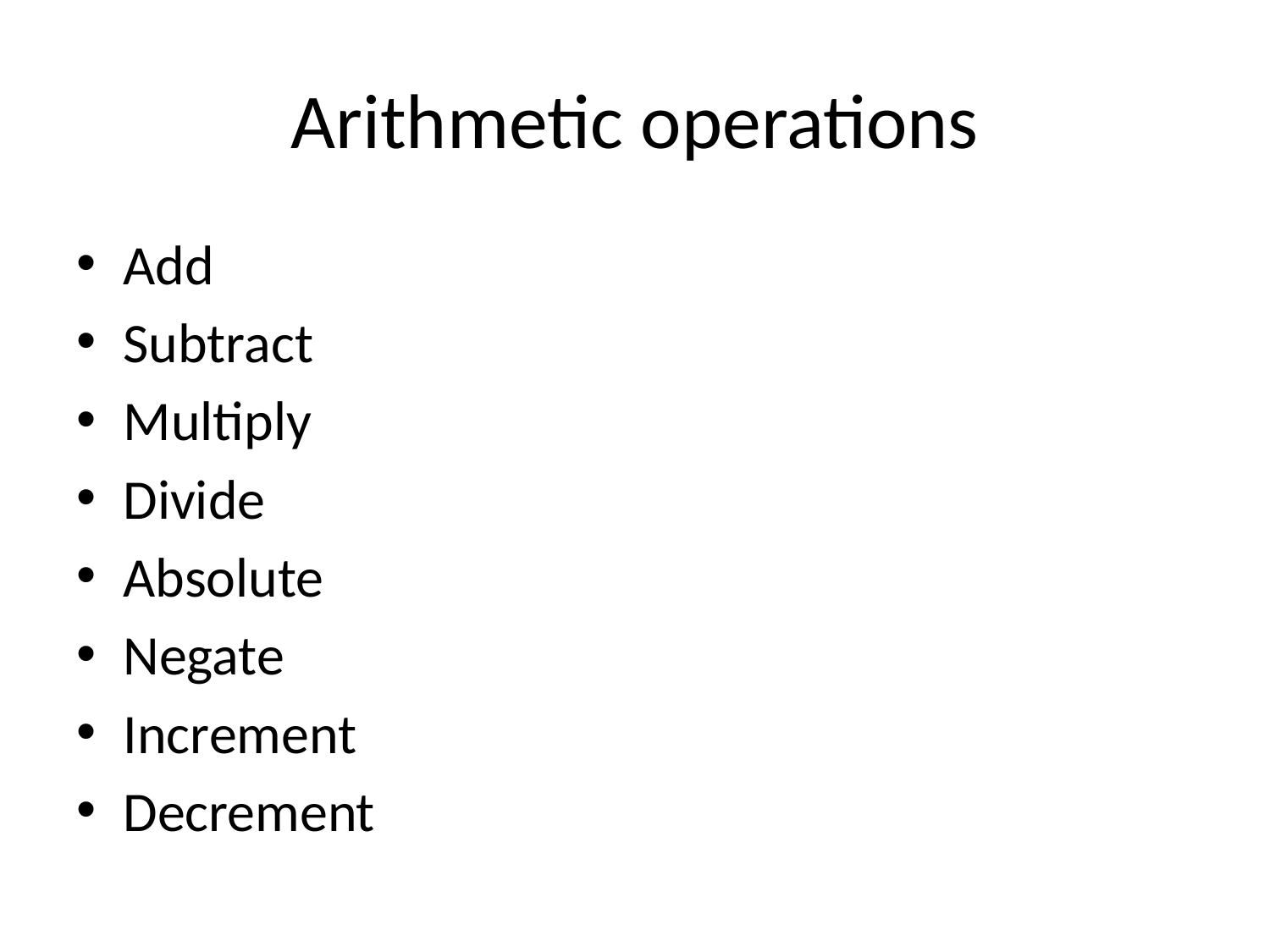

# Arithmetic operations
Add
Subtract
Multiply
Divide
Absolute
Negate
Increment
Decrement